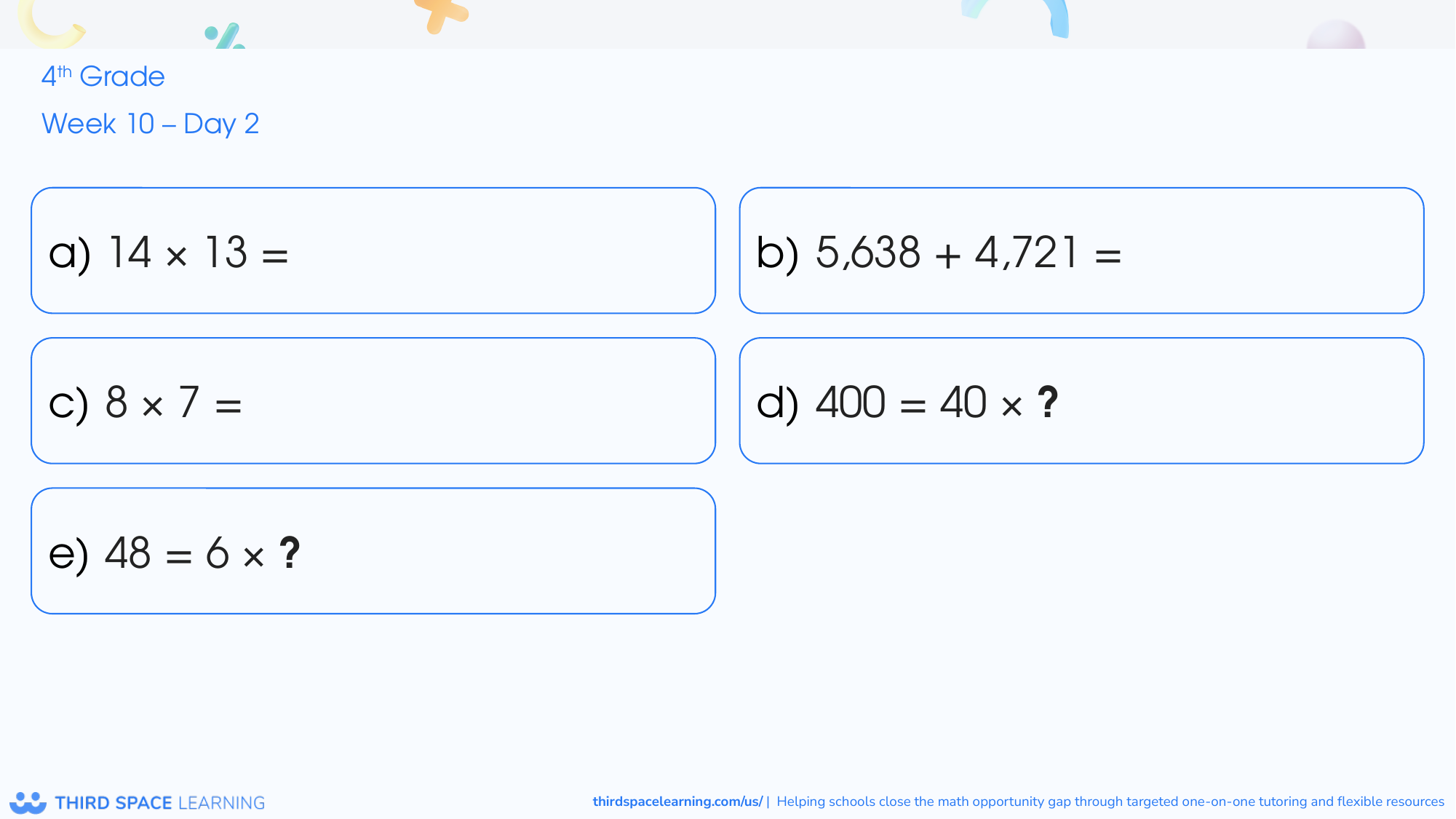

4th Grade
Week 10 – Day 2
14 × 13 =
5,638 + 4,721 =
8 × 7 =
400 = 40 × ?
48 = 6 × ?